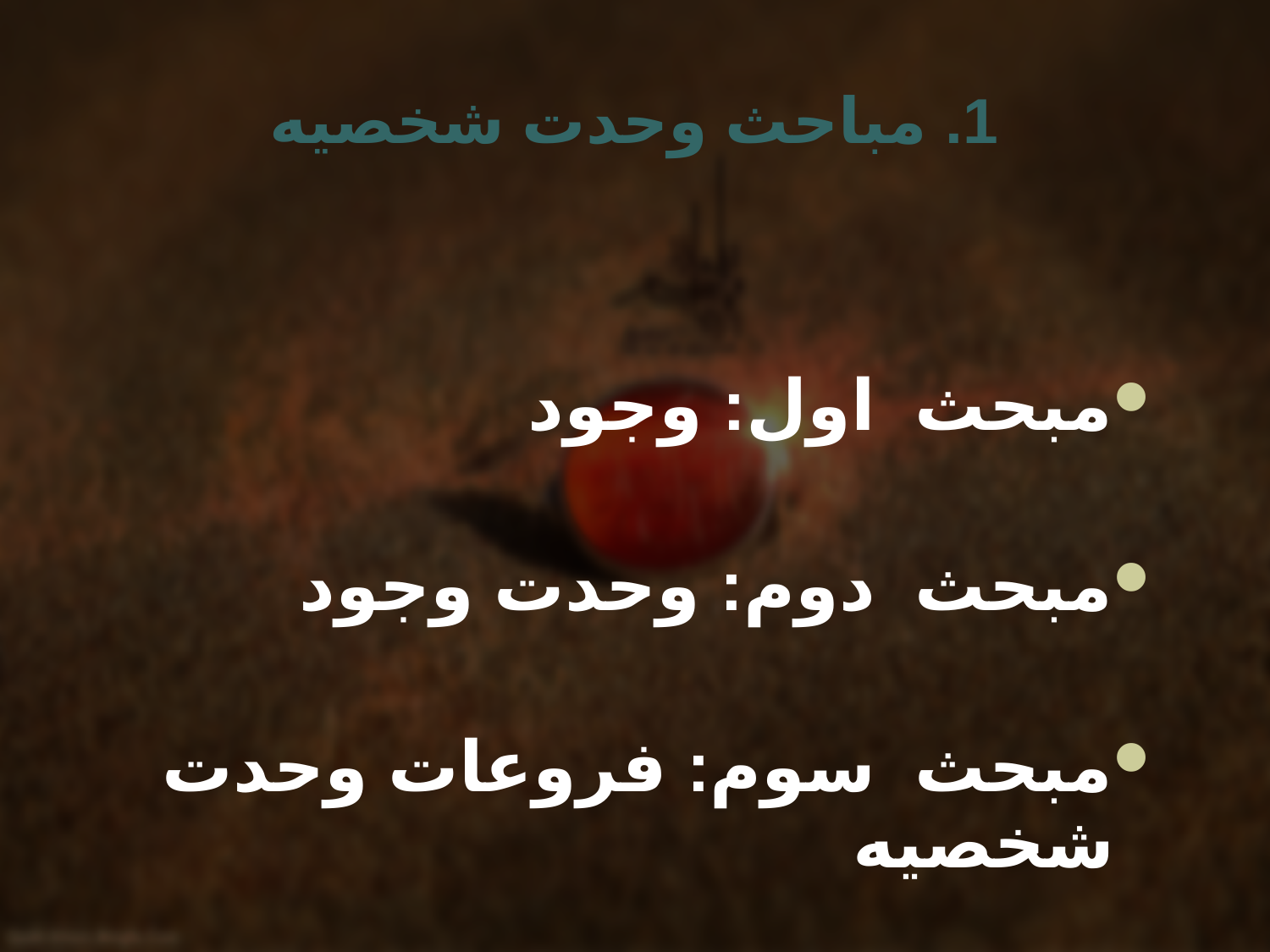

# 1. مباحث وحدت شخصيه

مبحث اول : وجود

مبحث دوم : وحدت وجود

مبحث سوم : فروعات وحدت شخصیه